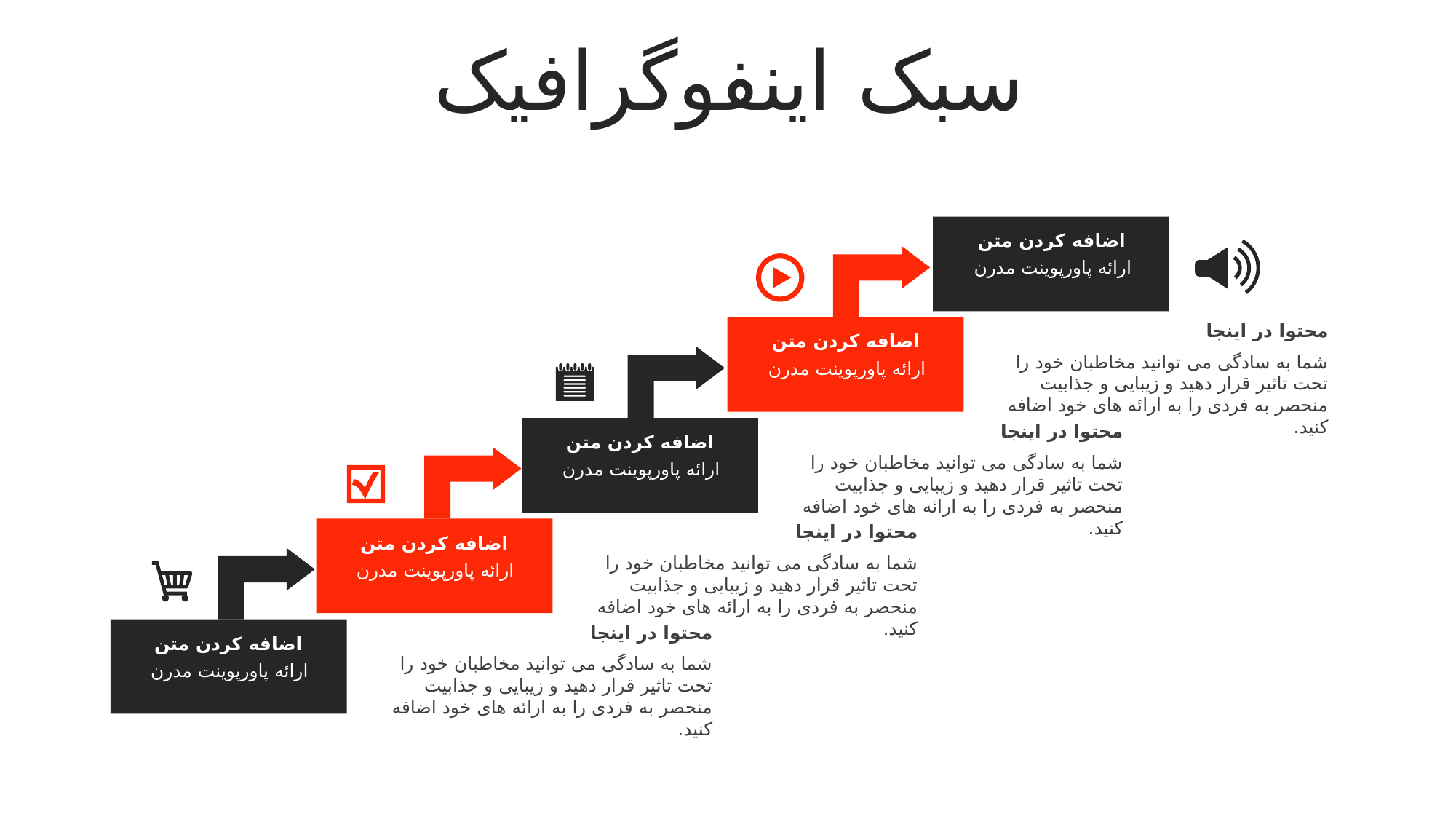

سبک اینفوگرافیک

اضافه کردن متن
ارائه پاورپوینت مدرن

محتوا در اینجا
شما به سادگی می توانید مخاطبان خود را تحت تاثیر قرار دهید و زیبایی و جذابیت منحصر به فردی را به ارائه های خود اضافه کنید.

اضافه کردن متن
ارائه پاورپوینت مدرن

محتوا در اینجا
شما به سادگی می توانید مخاطبان خود را تحت تاثیر قرار دهید و زیبایی و جذابیت منحصر به فردی را به ارائه های خود اضافه کنید.

اضافه کردن متن
ارائه پاورپوینت مدرن

محتوا در اینجا
شما به سادگی می توانید مخاطبان خود را تحت تاثیر قرار دهید و زیبایی و جذابیت منحصر به فردی را به ارائه های خود اضافه کنید.

اضافه کردن متن
ارائه پاورپوینت مدرن

محتوا در اینجا
شما به سادگی می توانید مخاطبان خود را تحت تاثیر قرار دهید و زیبایی و جذابیت منحصر به فردی را به ارائه های خود اضافه کنید.

اضافه کردن متن
ارائه پاورپوینت مدرن